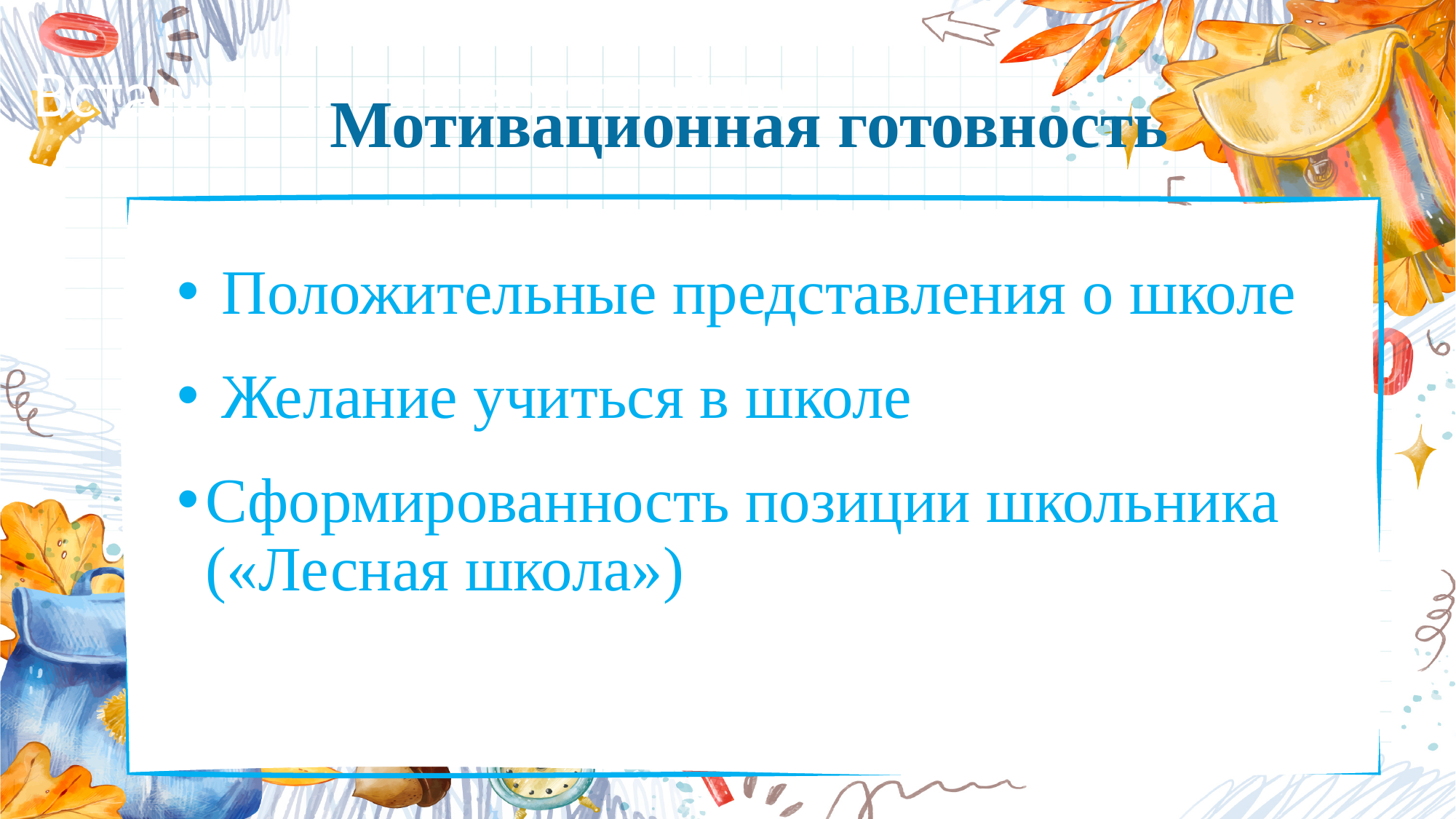

# Вставьте заголовок слайда
Мотивационная готовность

 Положительные представления о школе
 Желание учиться в школе
Сформированность позиции школьника («Лесная школа»)